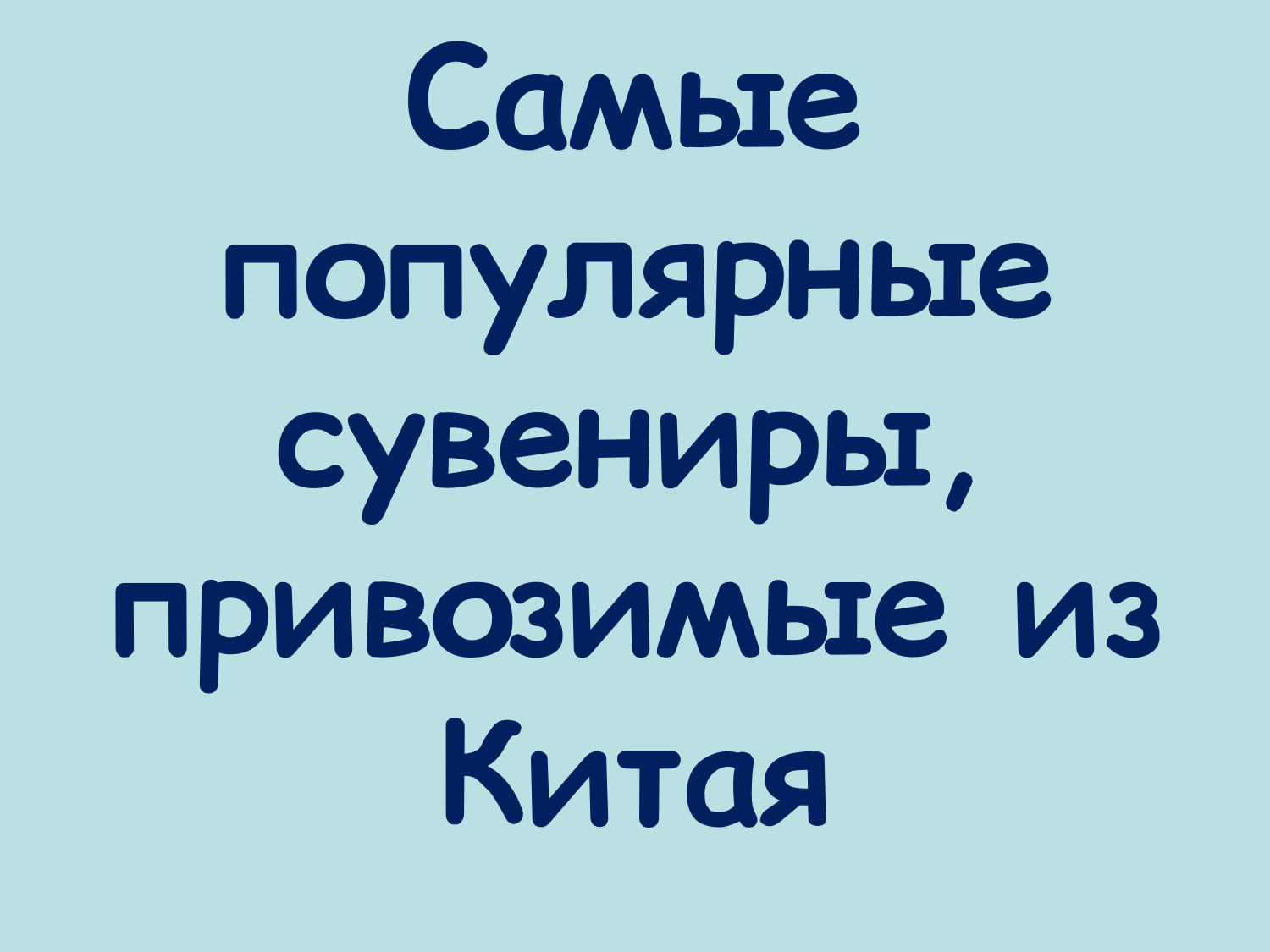

Самые популярные сувениры,
привозимые из Китая
 РООООИ